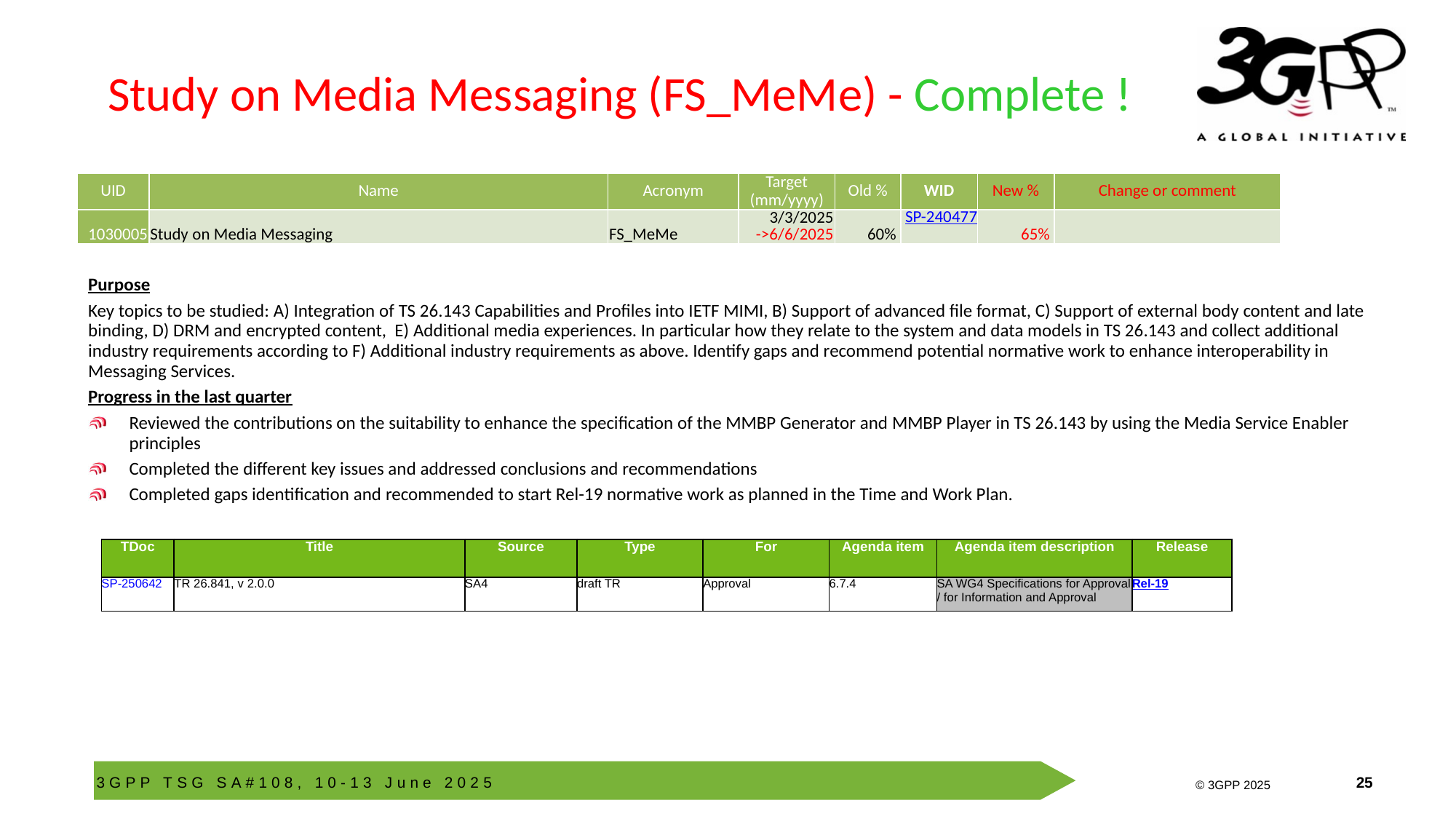

# Study on Media Messaging (FS_MeMe) - Complete !
| UID | Name | Acronym | Target (mm/yyyy) | Old % | WID | New % | Change or comment |
| --- | --- | --- | --- | --- | --- | --- | --- |
| 1030005 | Study on Media Messaging | FS\_MeMe | 3/3/2025 ->6/6/2025 | 60% | SP-240477 | 65% |  |
Purpose
Key topics to be studied: A) Integration of TS 26.143 Capabilities and Profiles into IETF MIMI, B) Support of advanced file format, C) Support of external body content and late binding, D) DRM and encrypted content,  E) Additional media experiences. In particular how they relate to the system and data models in TS 26.143 and collect additional industry requirements according to F) Additional industry requirements as above. Identify gaps and recommend potential normative work to enhance interoperability in Messaging Services.
Progress in the last quarter
Reviewed the contributions on the suitability to enhance the specification of the MMBP Generator and MMBP Player in TS 26.143 by using the Media Service Enabler principles
Completed the different key issues and addressed conclusions and recommendations
Completed gaps identification and recommended to start Rel-19 normative work as planned in the Time and Work Plan.

| TDoc | Title | Source | Type | For | Agenda item | Agenda item description | Release |
| --- | --- | --- | --- | --- | --- | --- | --- |
| SP-250642 | TR 26.841, v 2.0.0 | SA4 | draft TR | Approval | 6.7.4 | SA WG4 Specifications for Approval / for Information and Approval | Rel-19 |